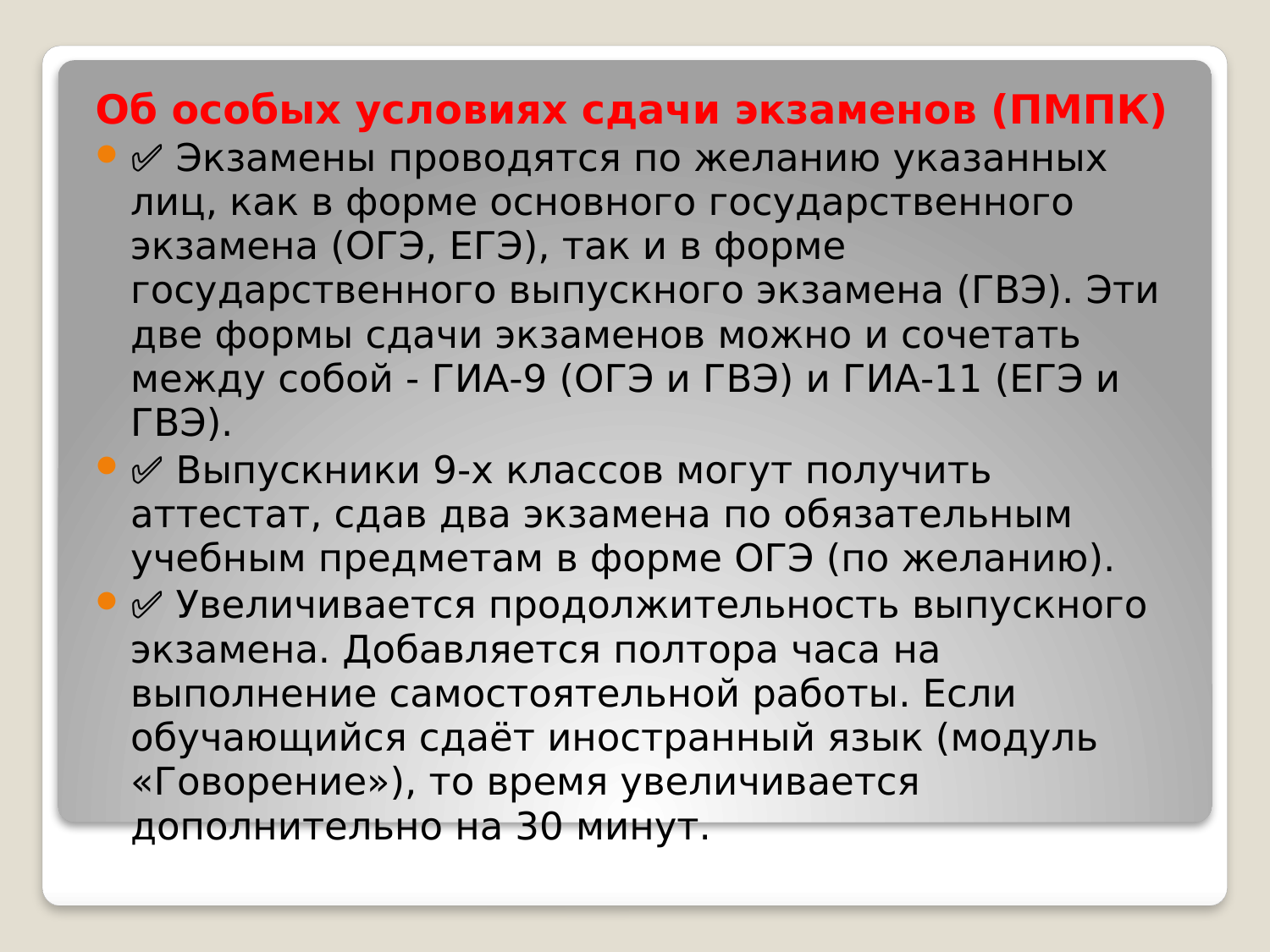

Об особых условиях сдачи экзаменов (ПМПК)
✅ Экзамены проводятся по желанию указанных лиц, как в форме основного государственного экзамена (ОГЭ, ЕГЭ), так и в форме государственного выпускного экзамена (ГВЭ). Эти две формы сдачи экзаменов можно и сочетать между собой - ГИА-9 (ОГЭ и ГВЭ) и ГИА-11 (ЕГЭ и ГВЭ).
✅ Выпускники 9-х классов могут получить аттестат, сдав два экзамена по обязательным учебным предметам в форме ОГЭ (по желанию).
✅ Увеличивается продолжительность выпускного экзамена. Добавляется полтора часа на выполнение самостоятельной работы. Если обучающийся сдаёт иностранный язык (модуль «Говорение»), то время увеличивается дополнительно на 30 минут.

#